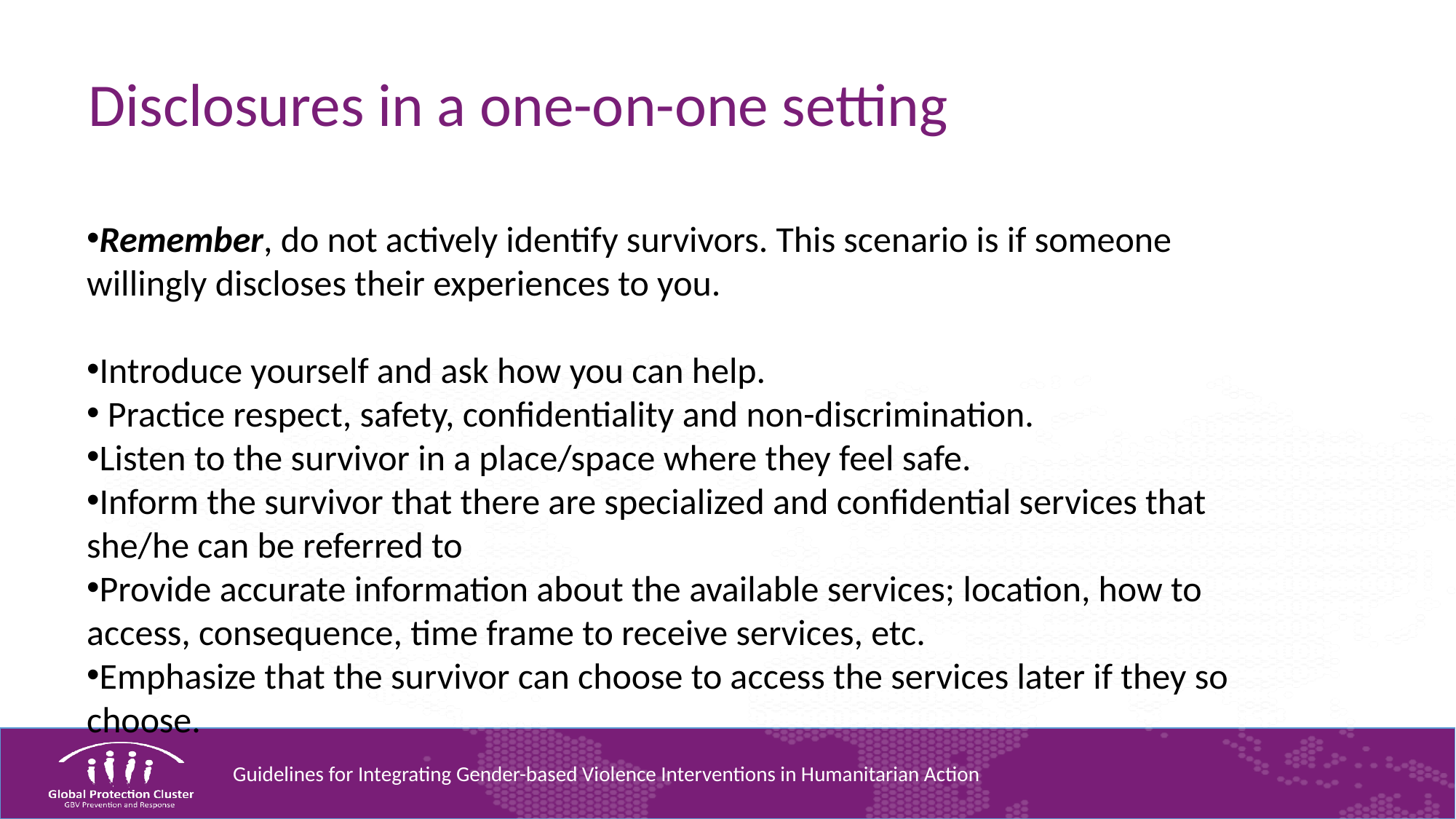

# Disclosures in a one-on-one setting
Remember, do not actively identify survivors. This scenario is if someone willingly discloses their experiences to you.

Introduce yourself and ask how you can help.
 Practice respect, safety, confidentiality and non-discrimination.
Listen to the survivor in a place/space where they feel safe.
Inform the survivor that there are specialized and confidential services that she/he can be referred to
Provide accurate information about the available services; location, how to access, consequence, time frame to receive services, etc.
Emphasize that the survivor can choose to access the services later if they so choose.